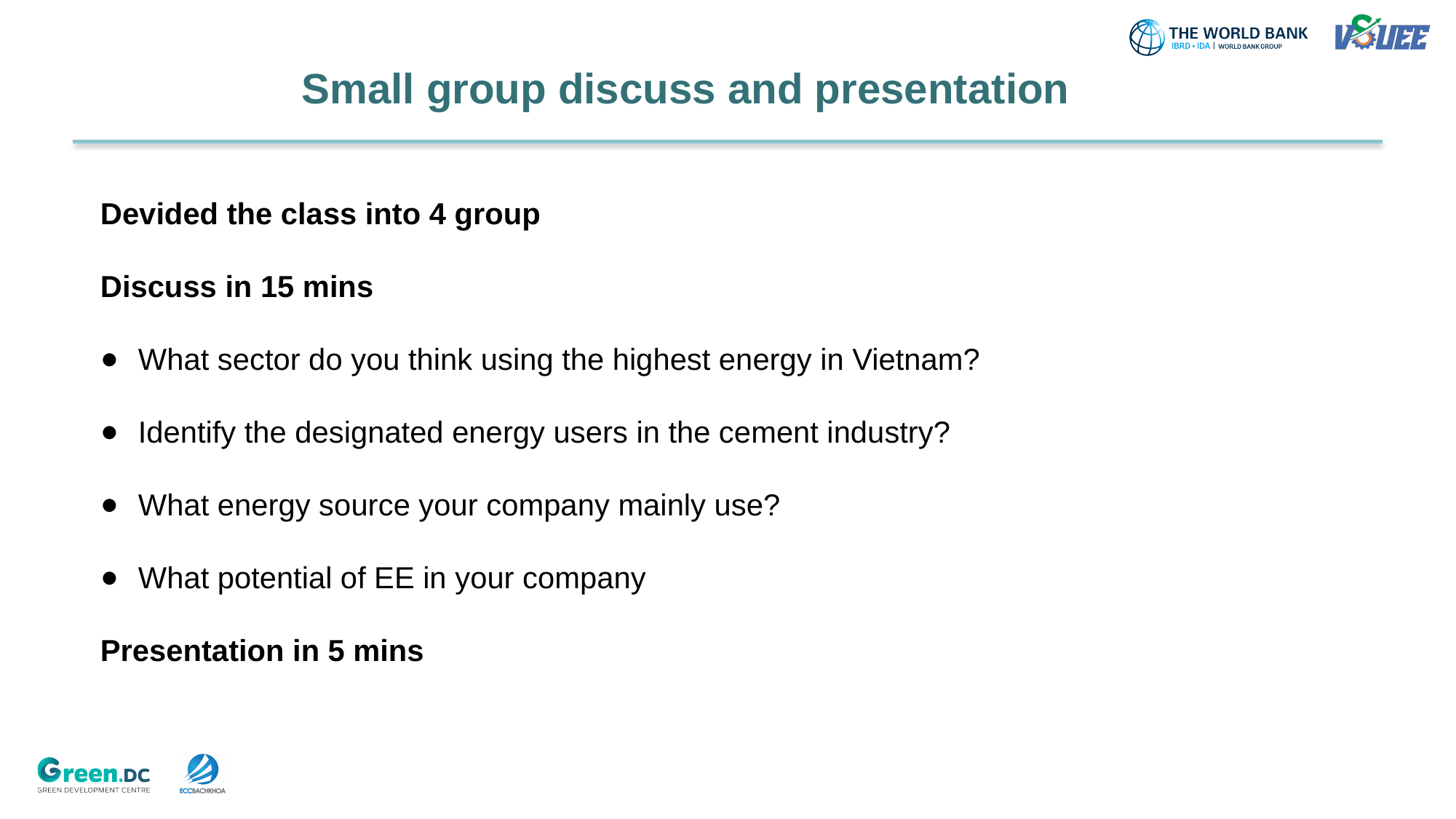

# Small group discuss and presentation
Devided the class into 4 group

Discuss in 15 mins

What sector do you think using the highest energy in Vietnam?

Identify the designated energy users in the cement industry?

What energy source your company mainly use?

What potential of EE in your company

Presentation in 5 mins